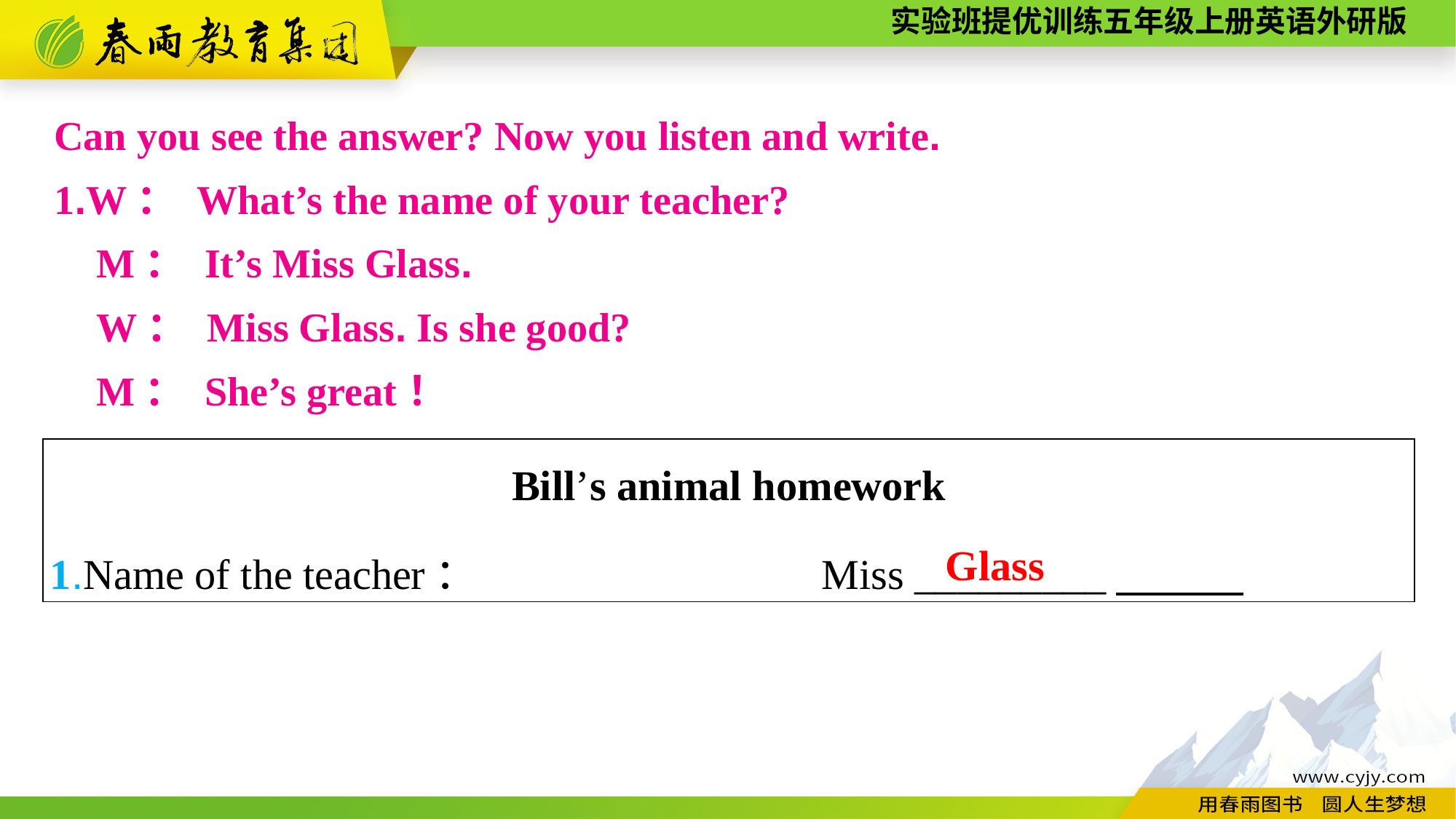

Can you see the answer? Now you listen and write.
1.W： What’s the name of your teacher?
M： It’s Miss Glass.
W： Miss Glass. Is she good?
M： She’s great！
| Bill’s animal homework 1.Name of the teacher： Miss \_\_\_\_\_\_\_\_\_ |
| --- |
Glass